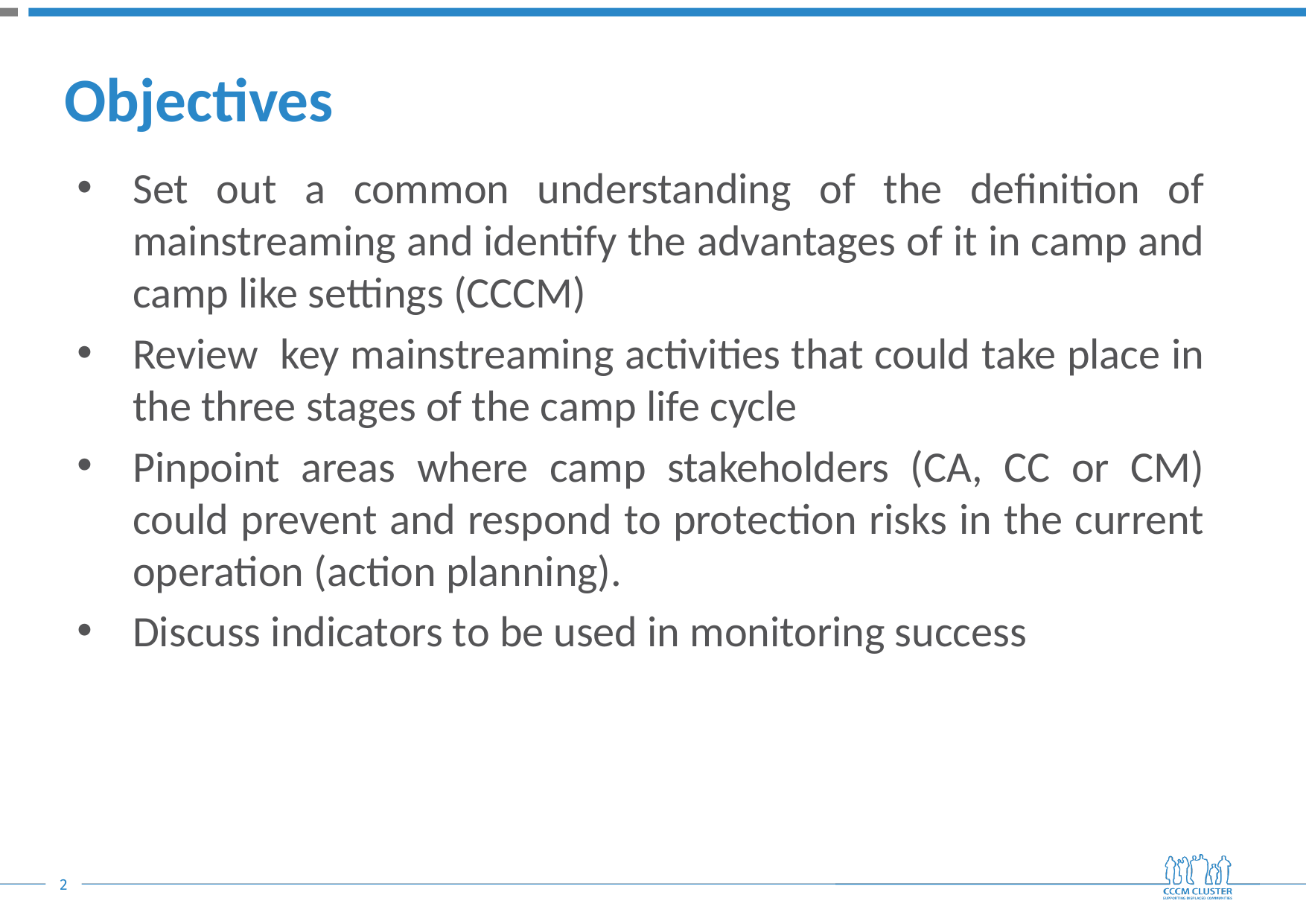

# Objectives
Set out a common understanding of the definition of mainstreaming and identify the advantages of it in camp and camp like settings (CCCM)
Review  key mainstreaming activities that could take place in the three stages of the camp life cycle
Pinpoint areas where camp stakeholders (CA, CC or CM) could prevent and respond to protection risks in the current operation (action planning).
Discuss indicators to be used in monitoring success